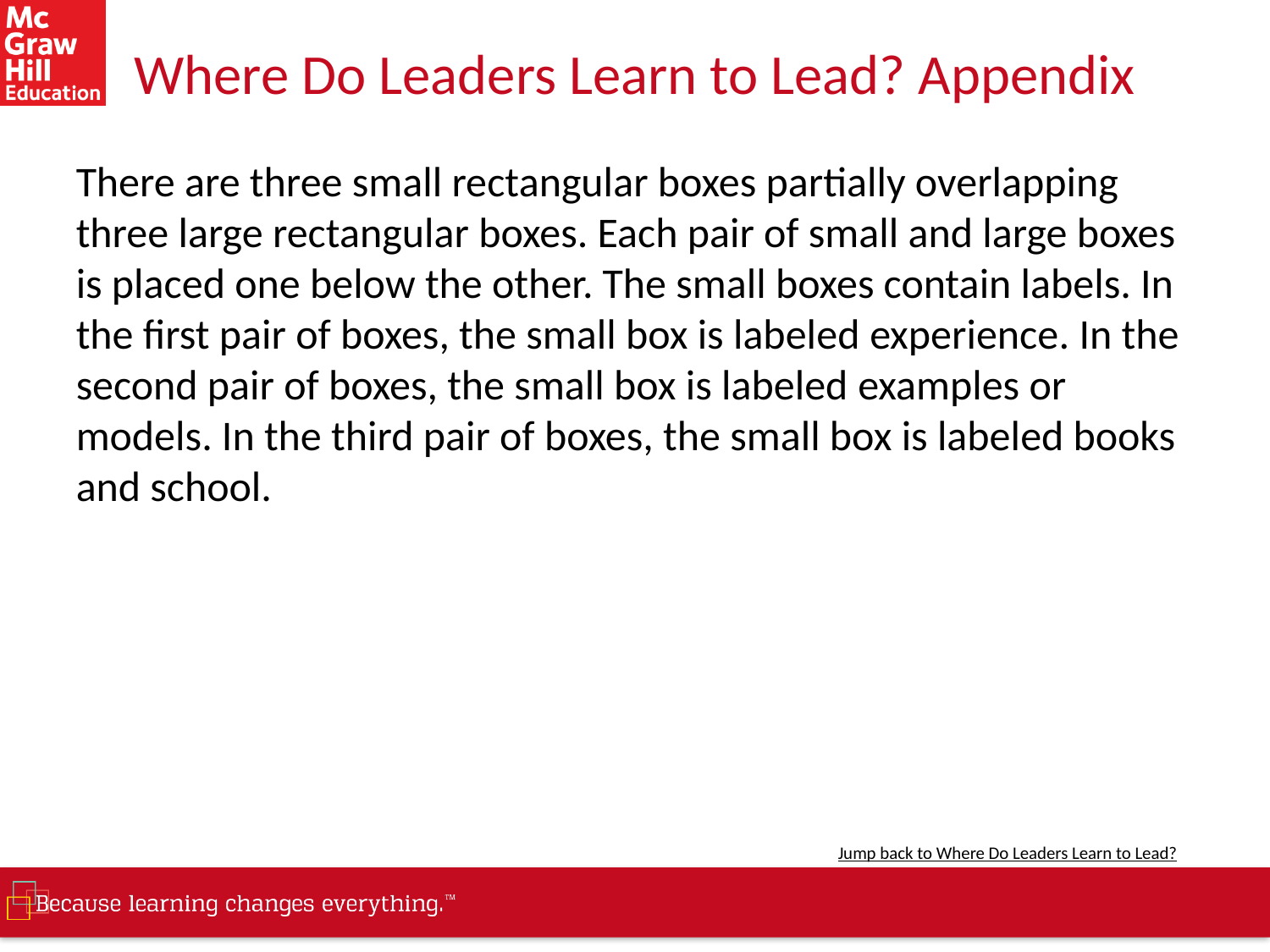

# Where Do Leaders Learn to Lead? Appendix
There are three small rectangular boxes partially overlapping three large rectangular boxes. Each pair of small and large boxes is placed one below the other. The small boxes contain labels. In the first pair of boxes, the small box is labeled experience. In the second pair of boxes, the small box is labeled examples or models. In the third pair of boxes, the small box is labeled books and school.
Jump back to Where Do Leaders Learn to Lead?